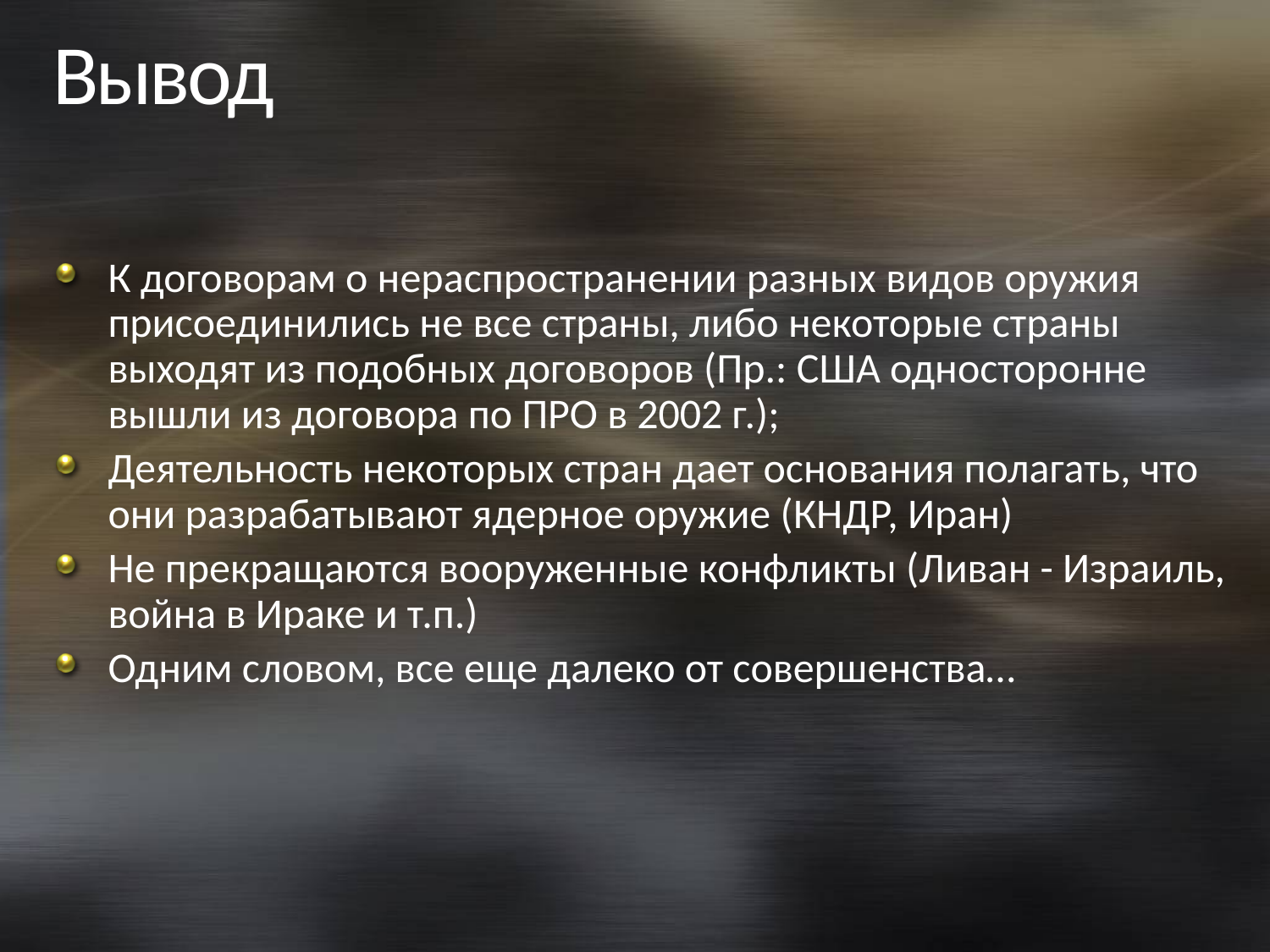

# Вывод

К договорам о нераспространении разных видов оружия присоединились не все страны, либо некоторые страны выходят из подобных договоров (Пр.: США односторонне вышли из договора по ПРО в 2002 г.);
Деятельность некоторых стран дает основания полагать, что они разрабатывают ядерное оружие (КНДР, Иран)
Не прекращаются вооруженные конфликты (Ливан - Израиль, война в Ираке и т.п.)
Одним словом, все еще далеко от совершенства…